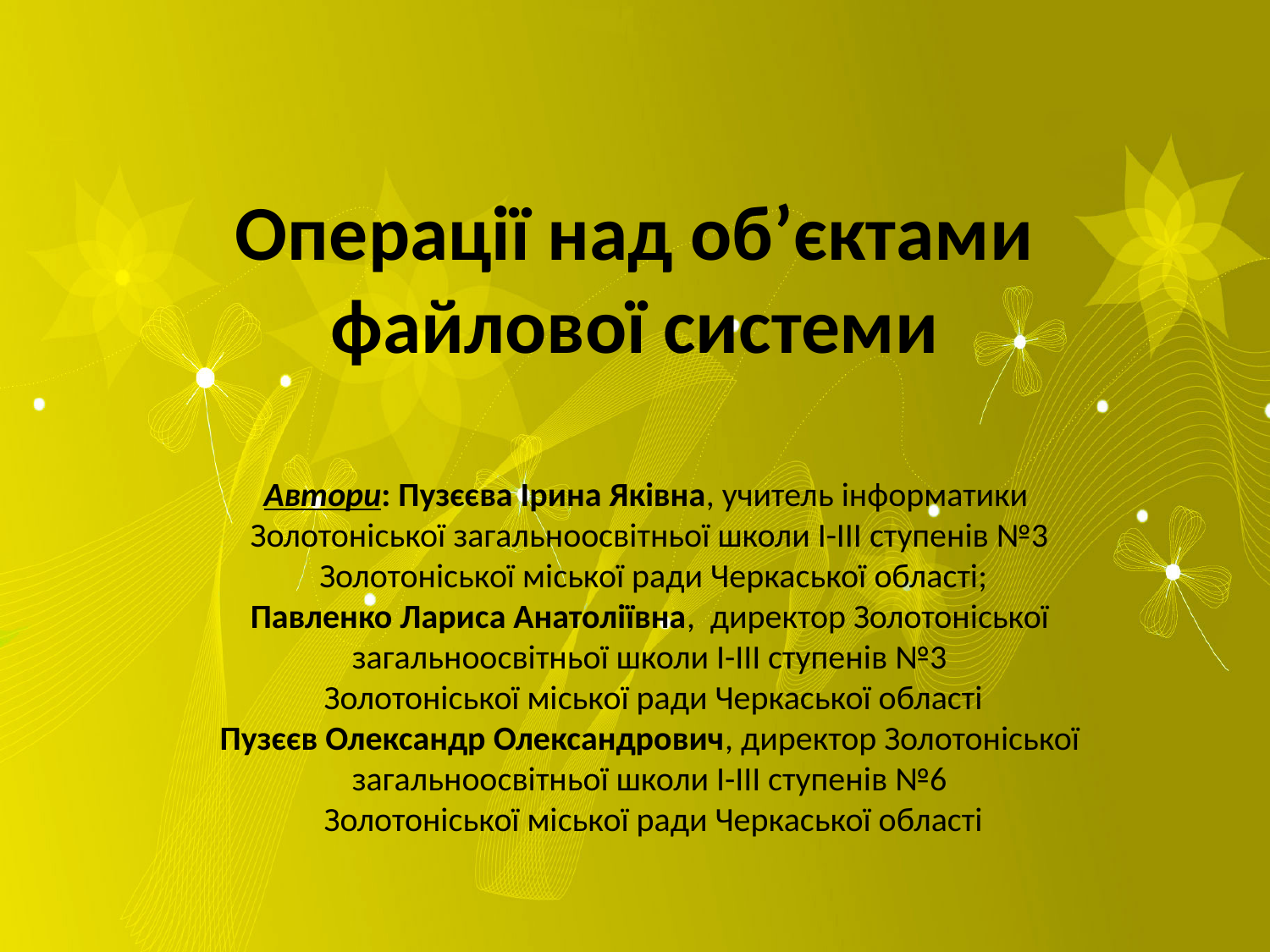

# Операції над об’єктами файлової системи
Автори: Пузєєва Ірина Яківна, учитель інформатики
Золотоніської загальноосвітньої школи І-ІІІ ступенів №3
 Золотоніської міської ради Черкаської області;
Павленко Лариса Анатоліївна,  директор Золотоніської загальноосвітньої школи І-ІІІ ступенів №3
 Золотоніської міської ради Черкаської області
Пузєєв Олександр Олександрович, директор Золотоніської загальноосвітньої школи І-ІІІ ступенів №6
 Золотоніської міської ради Черкаської області